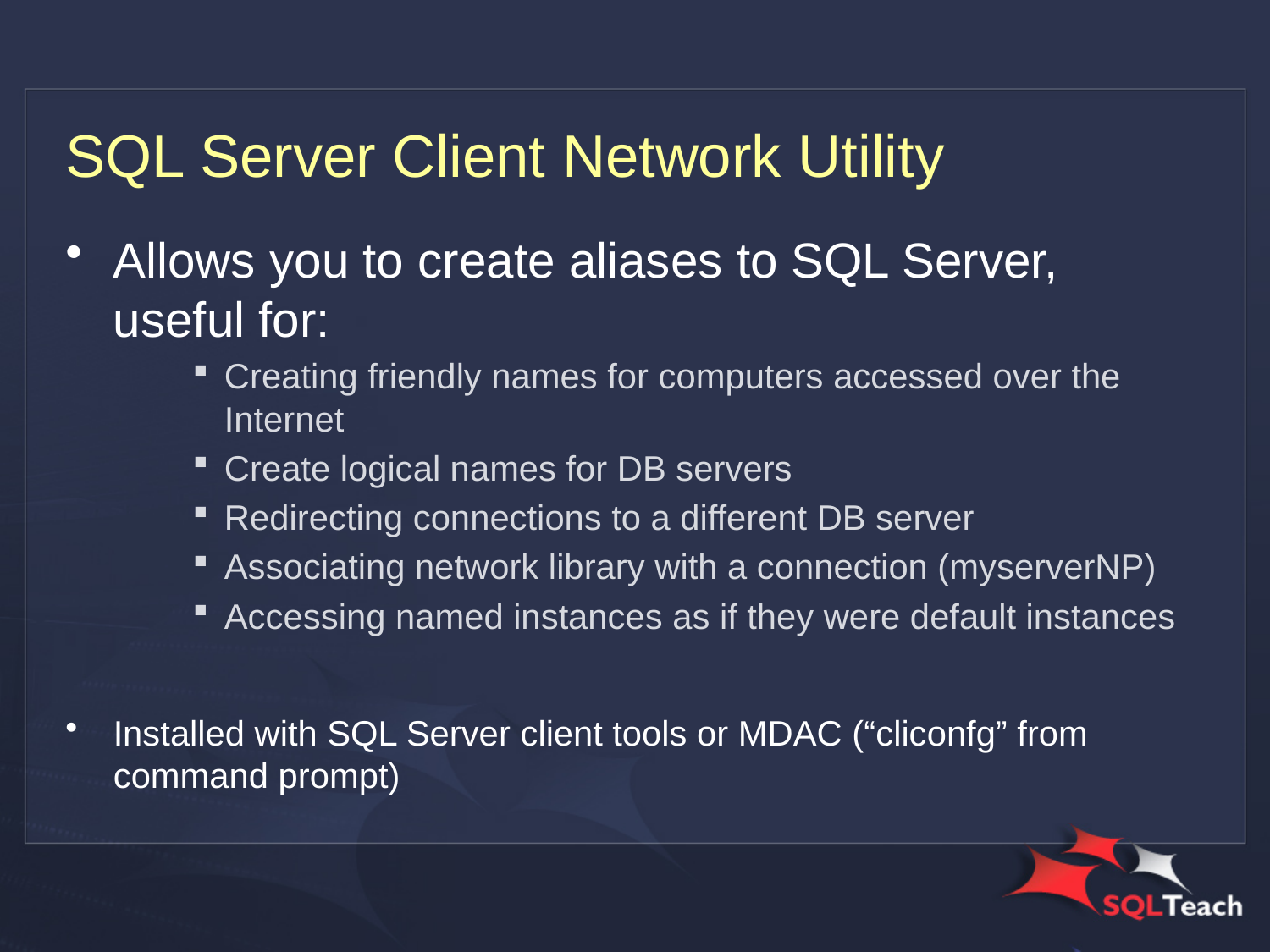

# SQL Server Client Network Utility
Allows you to create aliases to SQL Server, useful for:
Creating friendly names for computers accessed over the Internet
Create logical names for DB servers
Redirecting connections to a different DB server
Associating network library with a connection (myserverNP)
Accessing named instances as if they were default instances

Installed with SQL Server client tools or MDAC (“cliconfg” from command prompt)